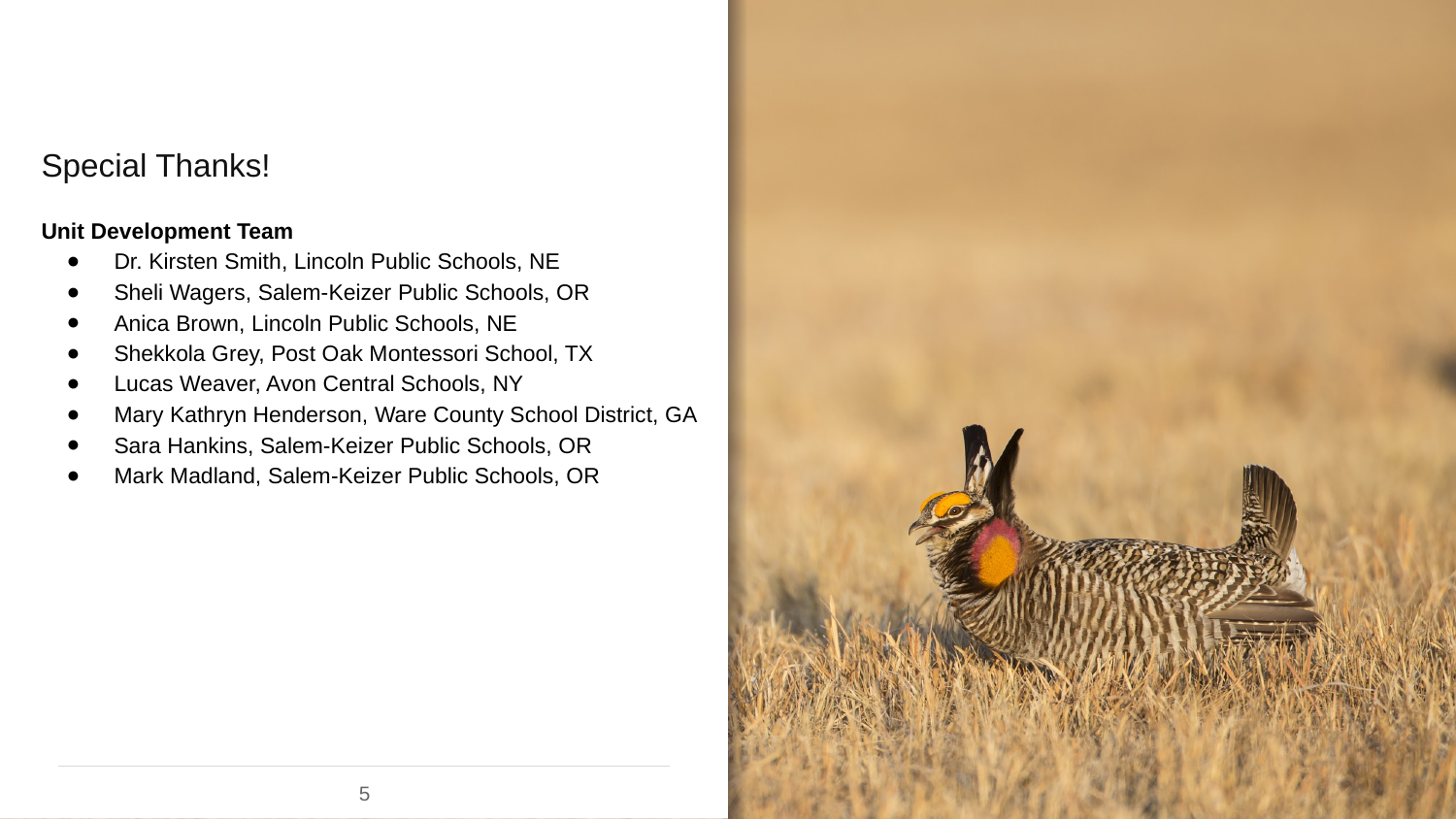

# Special Thanks!
Unit Development Team
Dr. Kirsten Smith, Lincoln Public Schools, NE
Sheli Wagers, Salem-Keizer Public Schools, OR
Anica Brown, Lincoln Public Schools, NE
Shekkola Grey, Post Oak Montessori School, TX
Lucas Weaver, Avon Central Schools, NY
Mary Kathryn Henderson, Ware County School District, GA
Sara Hankins, Salem-Keizer Public Schools, OR
Mark Madland, Salem-Keizer Public Schools, OR

5